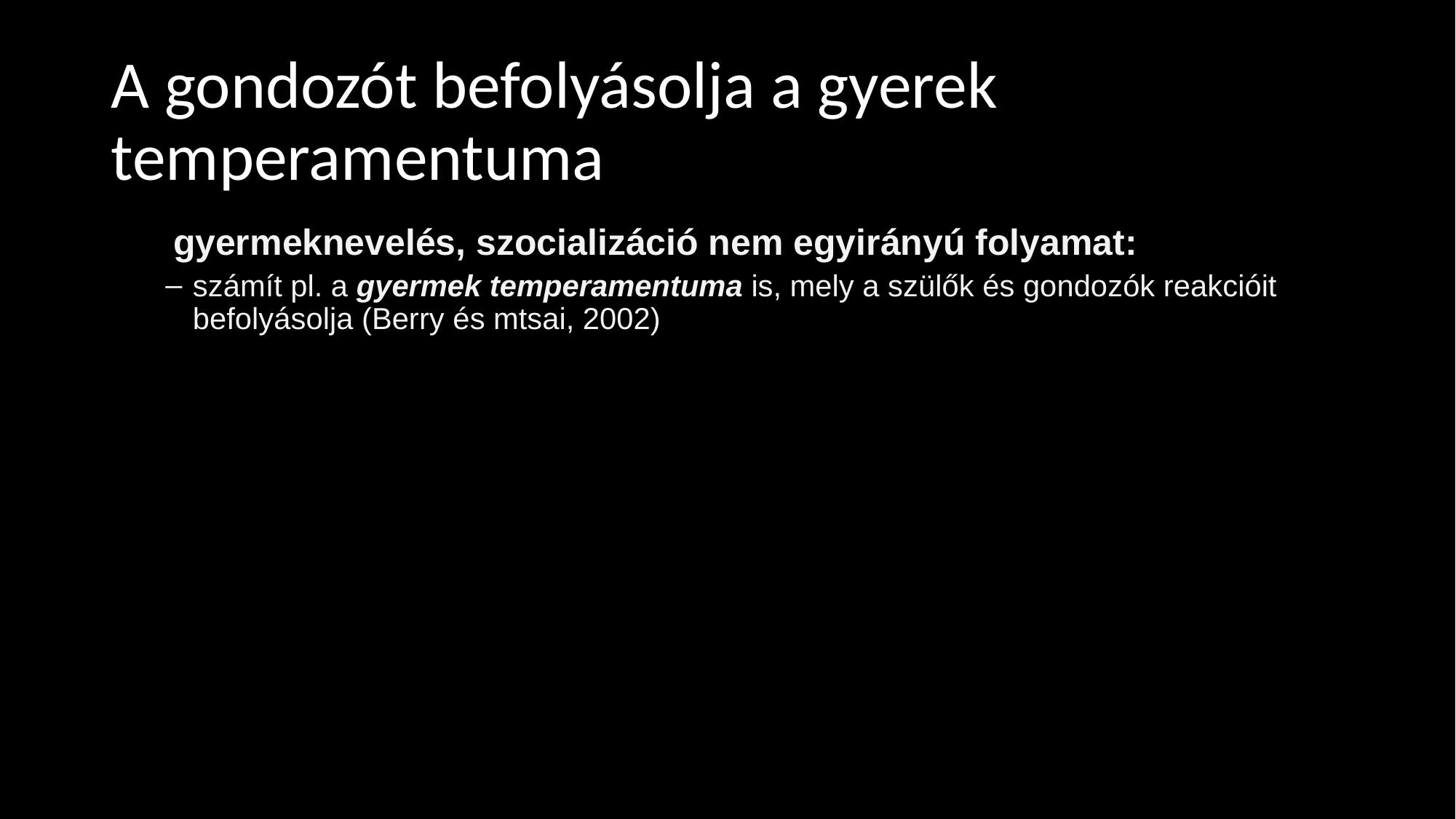

# A gondozót befolyásolja a gyerek temperamentuma
A gyermeknevelés, szocializáció nem egyirányú folyamat:
számít pl. a gyermek temperamentuma is, mely a szülők és gondozók reakcióit befolyásolja (Berry és mtsai, 2002)